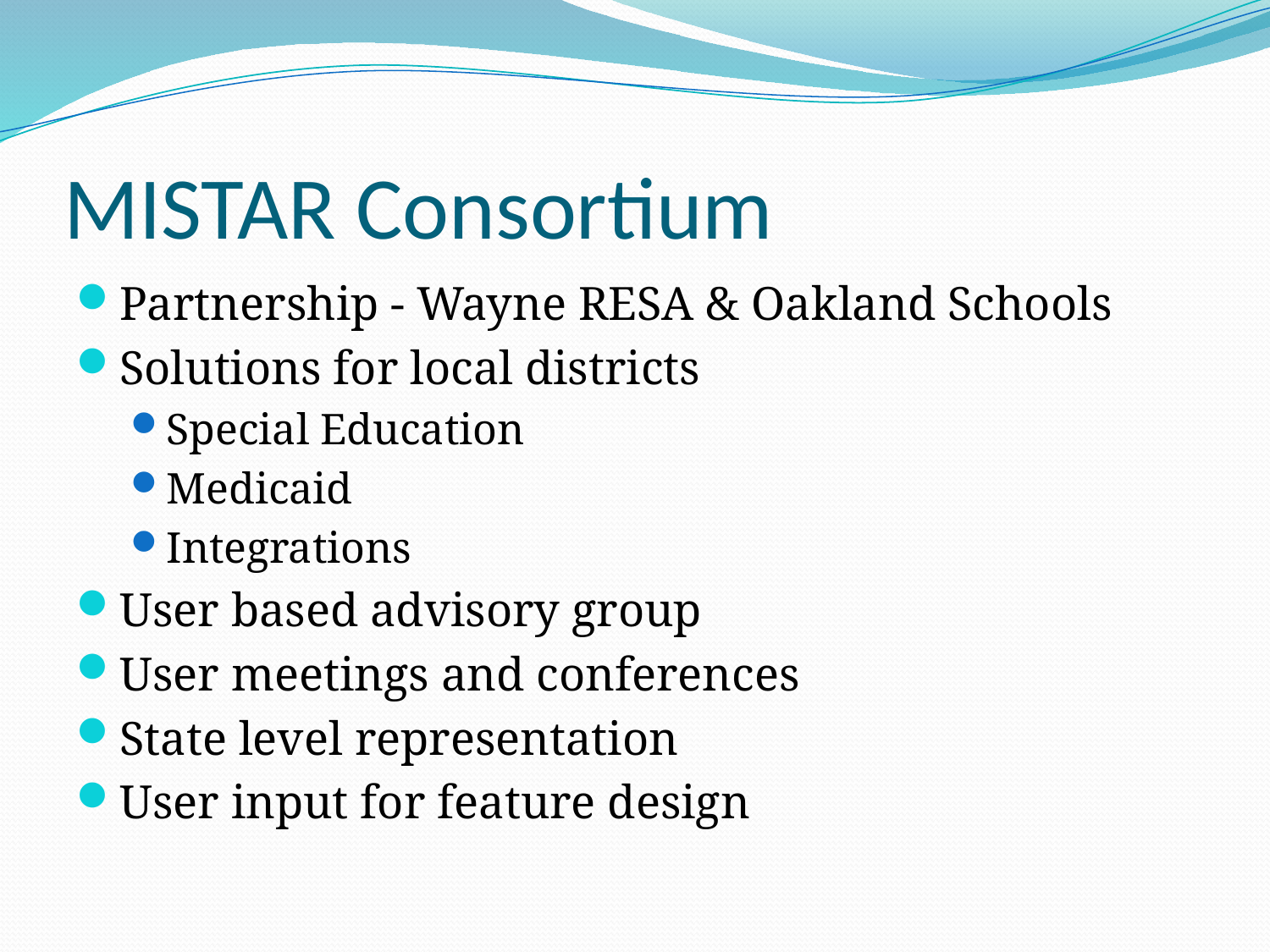

# MISTAR Consortium
Partnership - Wayne RESA & Oakland Schools
Solutions for local districts
Special Education
Medicaid
Integrations
User based advisory group
User meetings and conferences
State level representation
User input for feature design